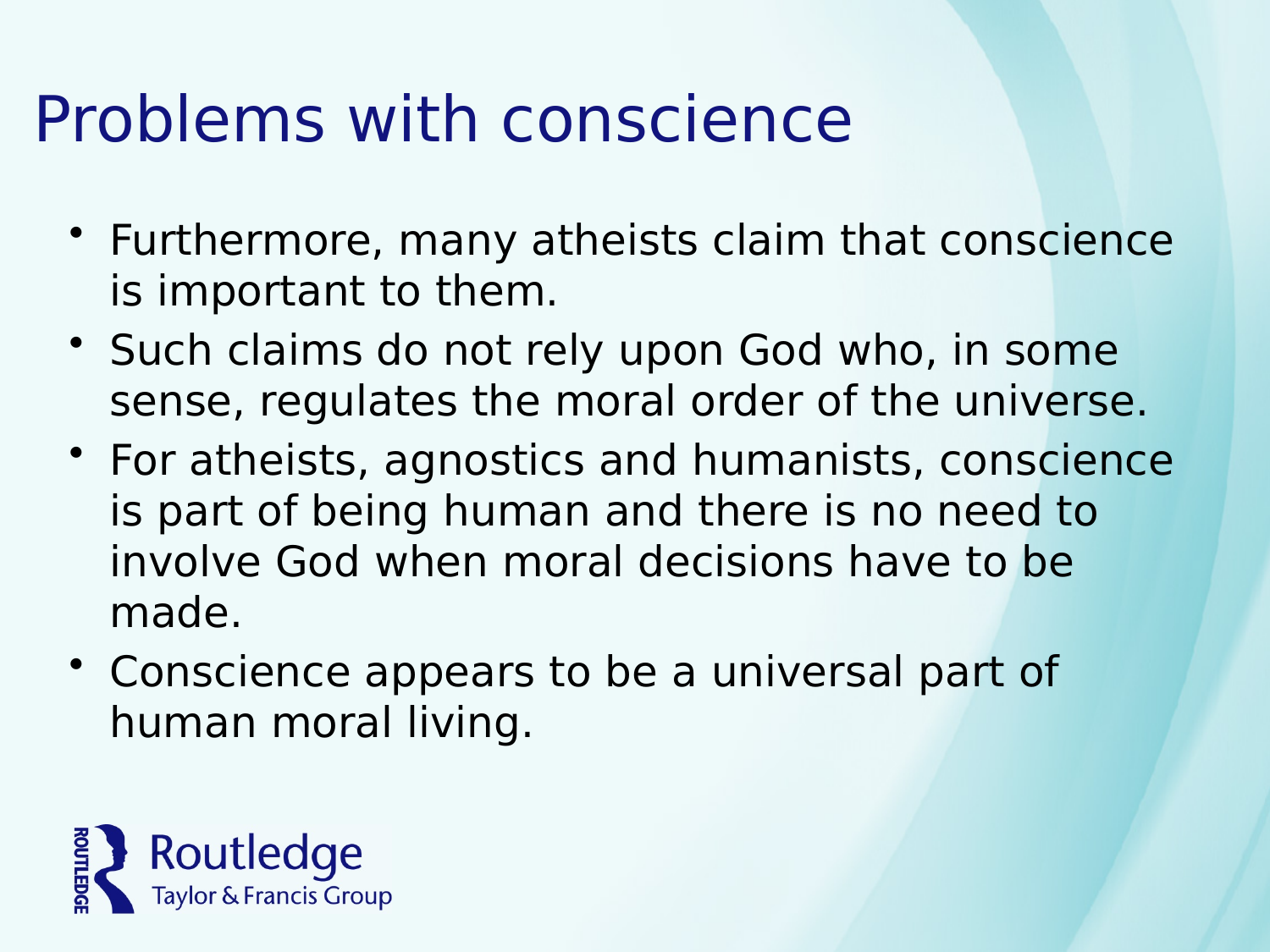

# Problems with conscience
Furthermore, many atheists claim that conscience is important to them.
Such claims do not rely upon God who, in some sense, regulates the moral order of the universe.
For atheists, agnostics and humanists, conscience is part of being human and there is no need to involve God when moral decisions have to be made.
Conscience appears to be a universal part of human moral living.